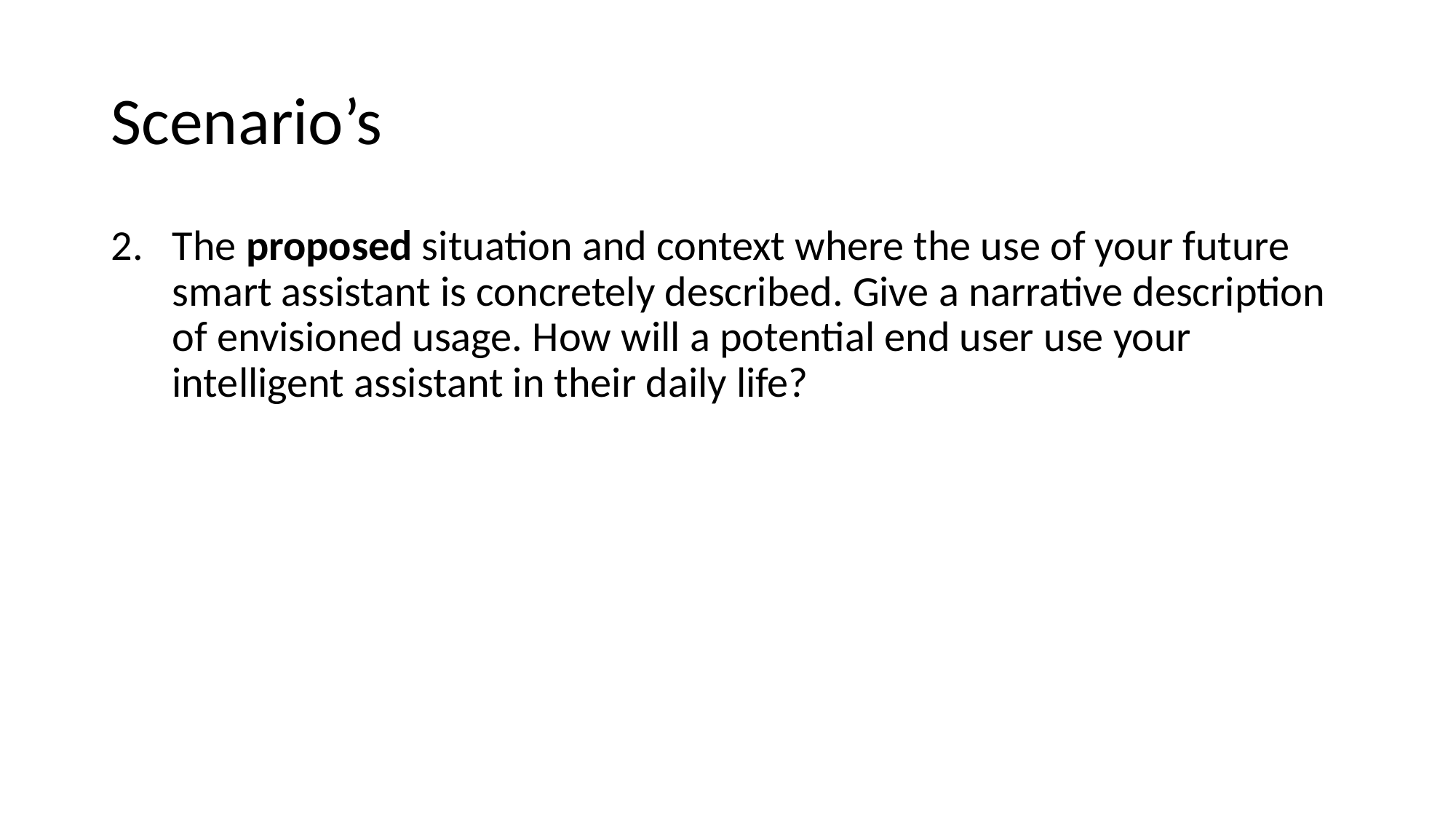

# Scenario’s
The proposed situation and context where the use of your future smart assistant is concretely described. Give a narrative description of envisioned usage. How will a potential end user use your intelligent assistant in their daily life?